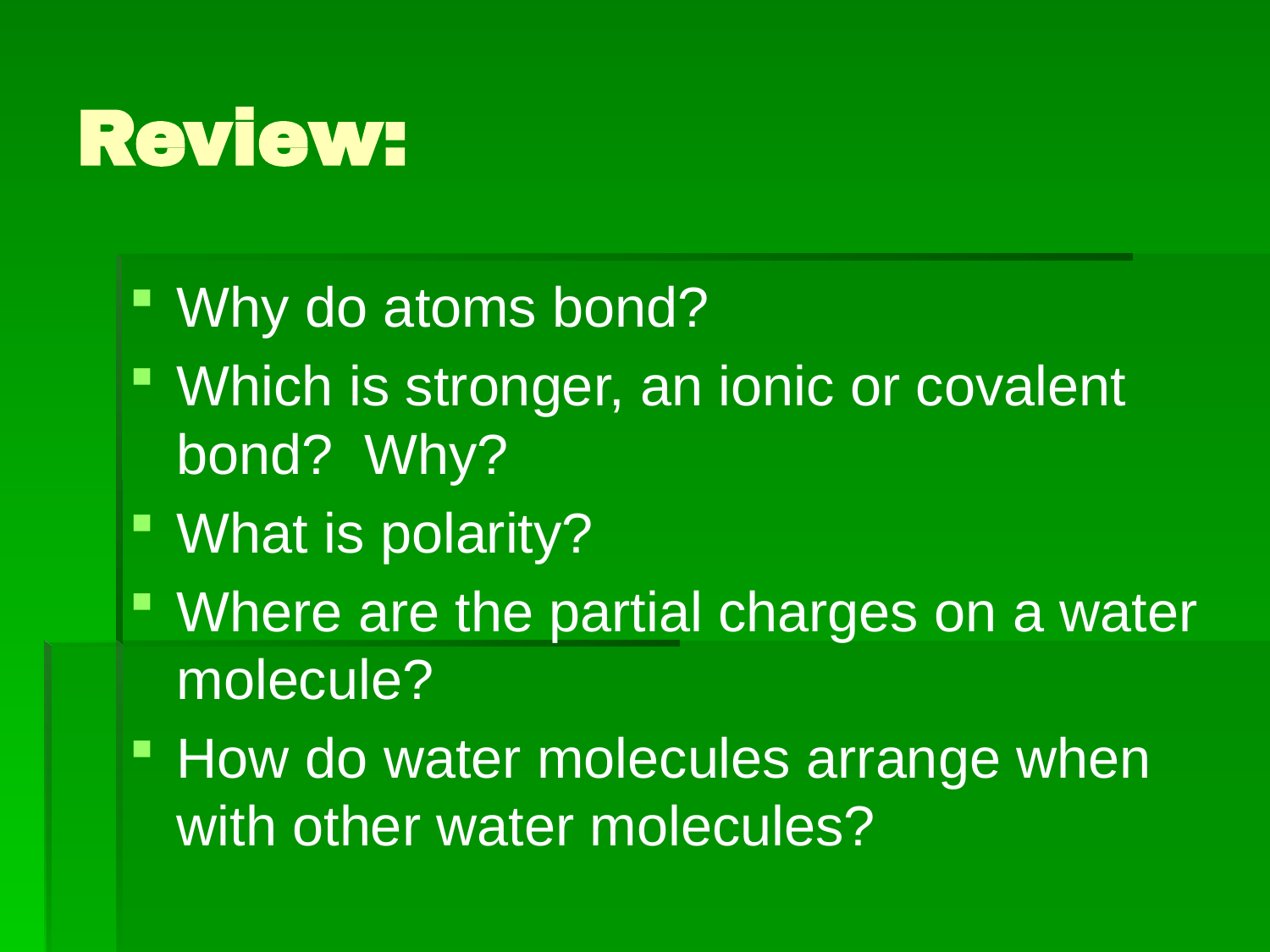

# Review:
Why do atoms bond?
Which is stronger, an ionic or covalent bond?  Why?
What is polarity?
Where are the partial charges on a water molecule?
How do water molecules arrange when with other water molecules?